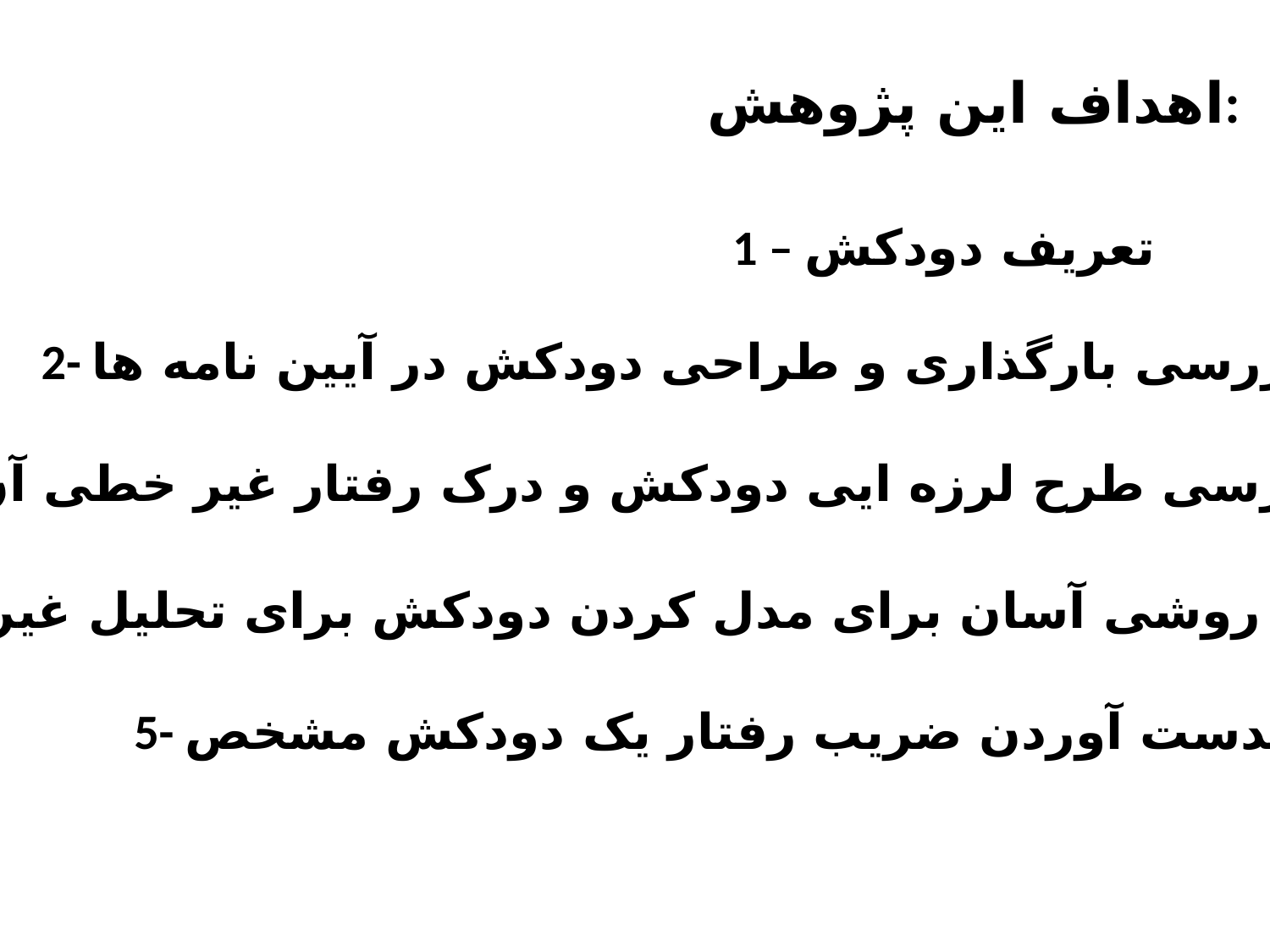

اهداف این پژوهش:

1 – تعریف دودکش
2- بررسی بارگذاری و طراحی دودکش در آیین نامه ها
3- بررسی طرح لرزه ایی دودکش و درک رفتار غیر خطی آن
4- ارائه روشی آسان برای مدل کردن دودکش برای تحلیل غیر خطی
5- بدست آوردن ضریب رفتار یک دودکش مشخص